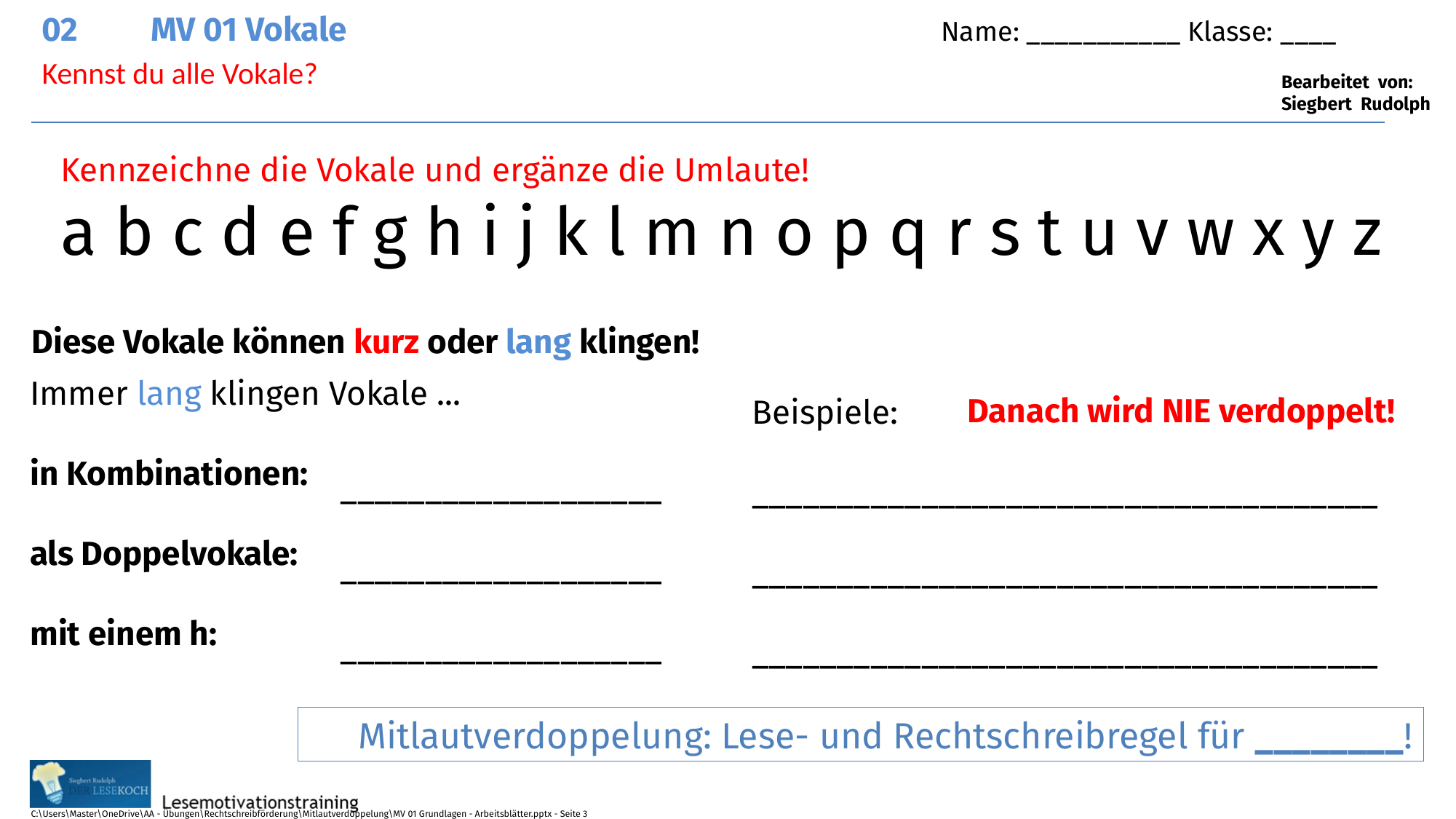

02	MV 01 Vokale						   Name: ___________ Klasse: ____
3
Kennst du alle Vokale?
Kennzeichne die Vokale und ergänze die Umlaute!
a b c d e f g h i j k l m n o p q r s t u v w x y z

Diese Vokale können kurz oder lang klingen!
Immer lang klingen Vokale ...

in Kombinationen:

als Doppelvokale:

mit einem h:
Danach wird NIE verdoppelt!
Beispiele:

_____________________________________

_____________________________________

_____________________________________
___________________

___________________

___________________
Mitlautverdoppelung: Lese- und Rechtschreibregel für ________!

C:\Users\Master\OneDrive\AA - Übungen\Rechtschreibförderung\Mitlautverdoppelung\MV 01 Grundlagen - Arbeitsblätter.pptx - Seite 3